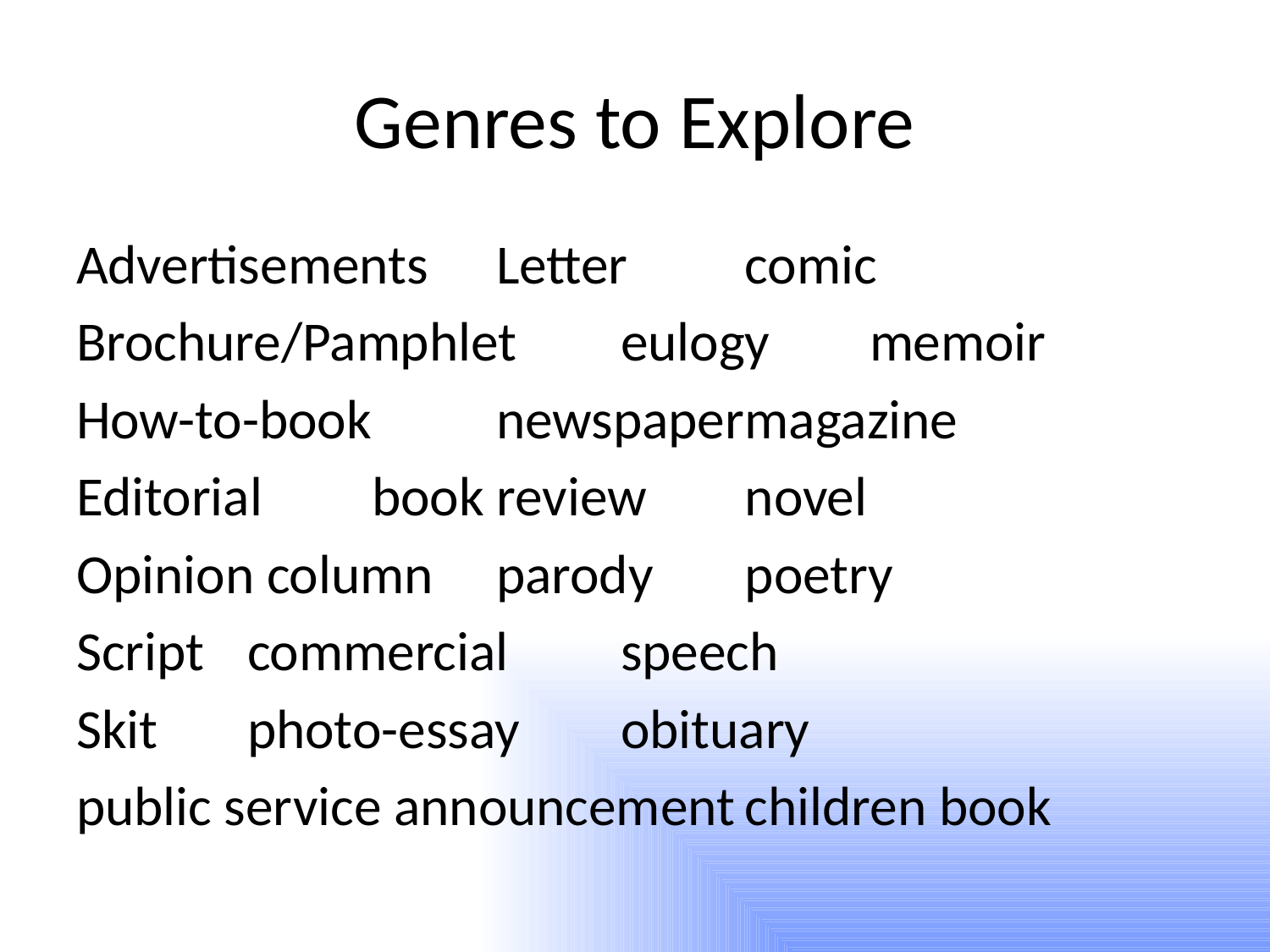

# Genres to Explore
Advertisements			Letter			comic
Brochure/Pamphlet	eulogy			memoir
How-to-book		 		newspaper	magazine
Editorial					book review	novel
Opinion column			parody			poetry
Script						commercial	speech
Skit							photo-essay	obituary
public service announcement		children book